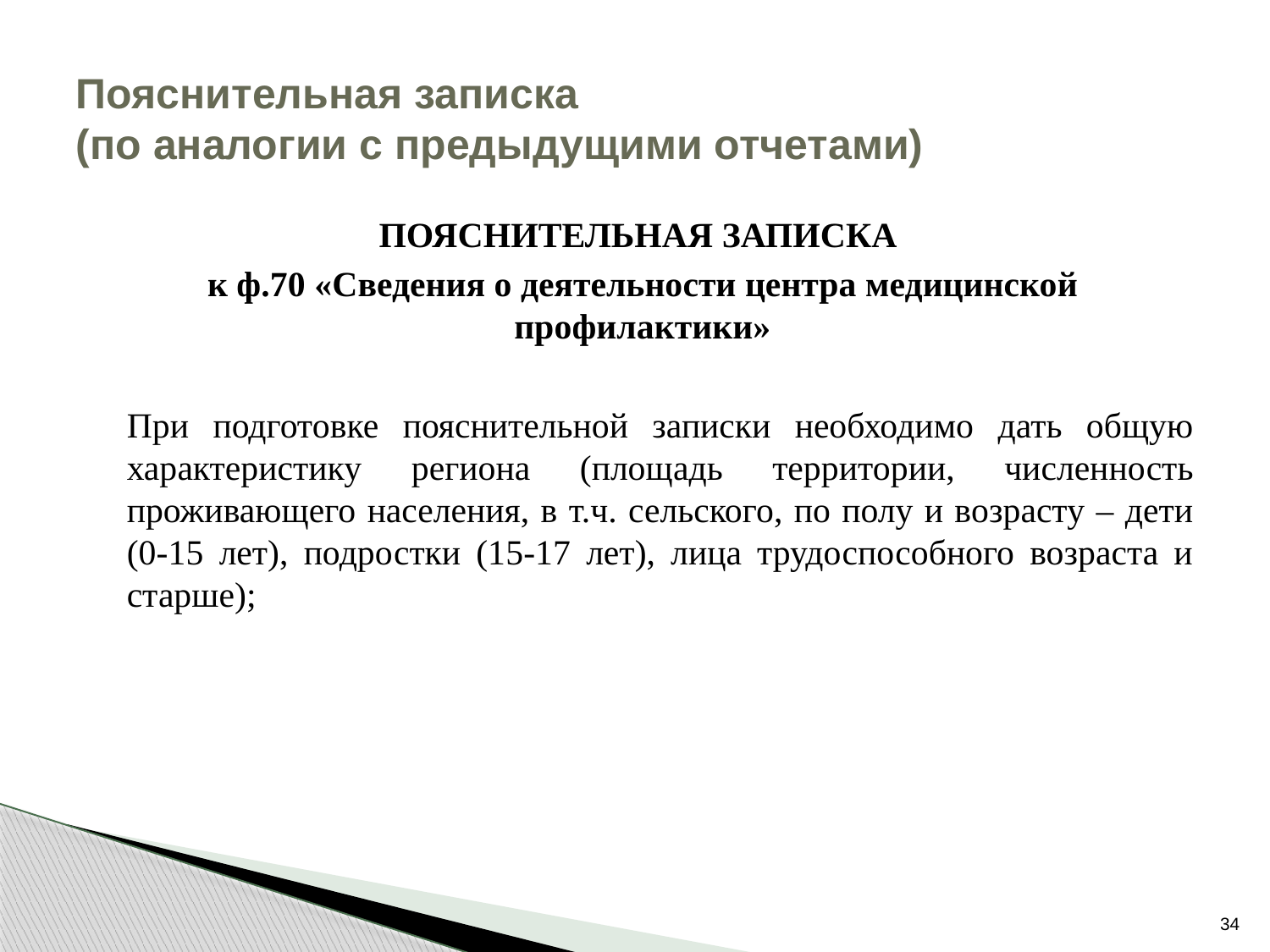

# Пояснительная записка (по аналогии с предыдущими отчетами)
ПОЯСНИТЕЛЬНАЯ ЗАПИСКА
к ф.70 «Сведения о деятельности центра медицинской профилактики»

При подготовке пояснительной записки необходимо дать общую характеристику региона (площадь территории, численность проживающего населения, в т.ч. сельского, по полу и возрасту – дети (0-15 лет), подростки (15-17 лет), лица трудоспособного возраста и старше);

34